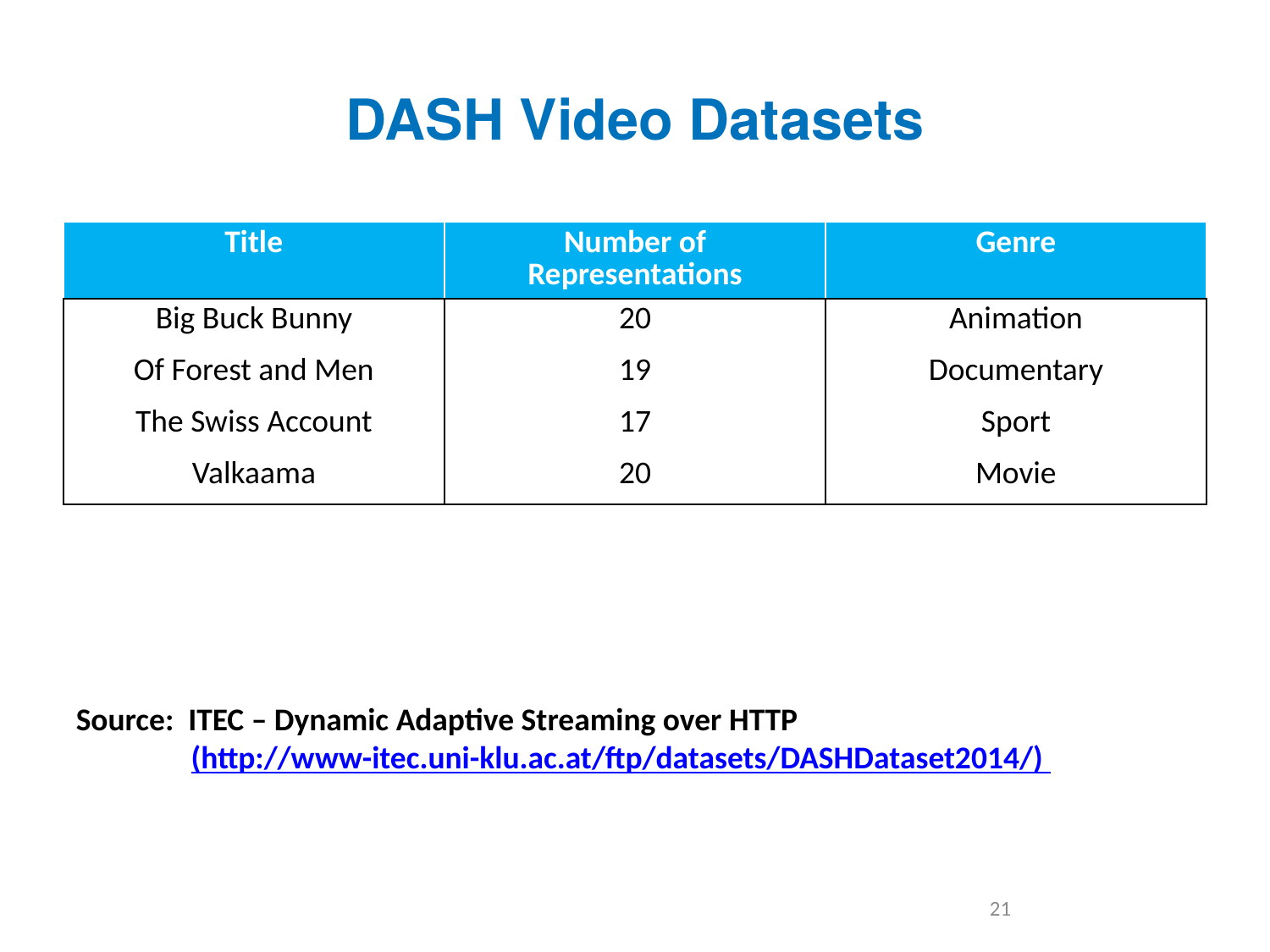

# DASH Video Datasets
| Title | Number of Representations | Genre |
| --- | --- | --- |
| Big Buck Bunny | 20 | Animation |
| Of Forest and Men | 19 | Documentary |
| The Swiss Account | 17 | Sport |
| Valkaama | 20 | Movie |
Source:  ITEC – Dynamic Adaptive Streaming over HTTP
                (http://www-itec.uni-klu.ac.at/ftp/datasets/DASHDataset2014/)
21